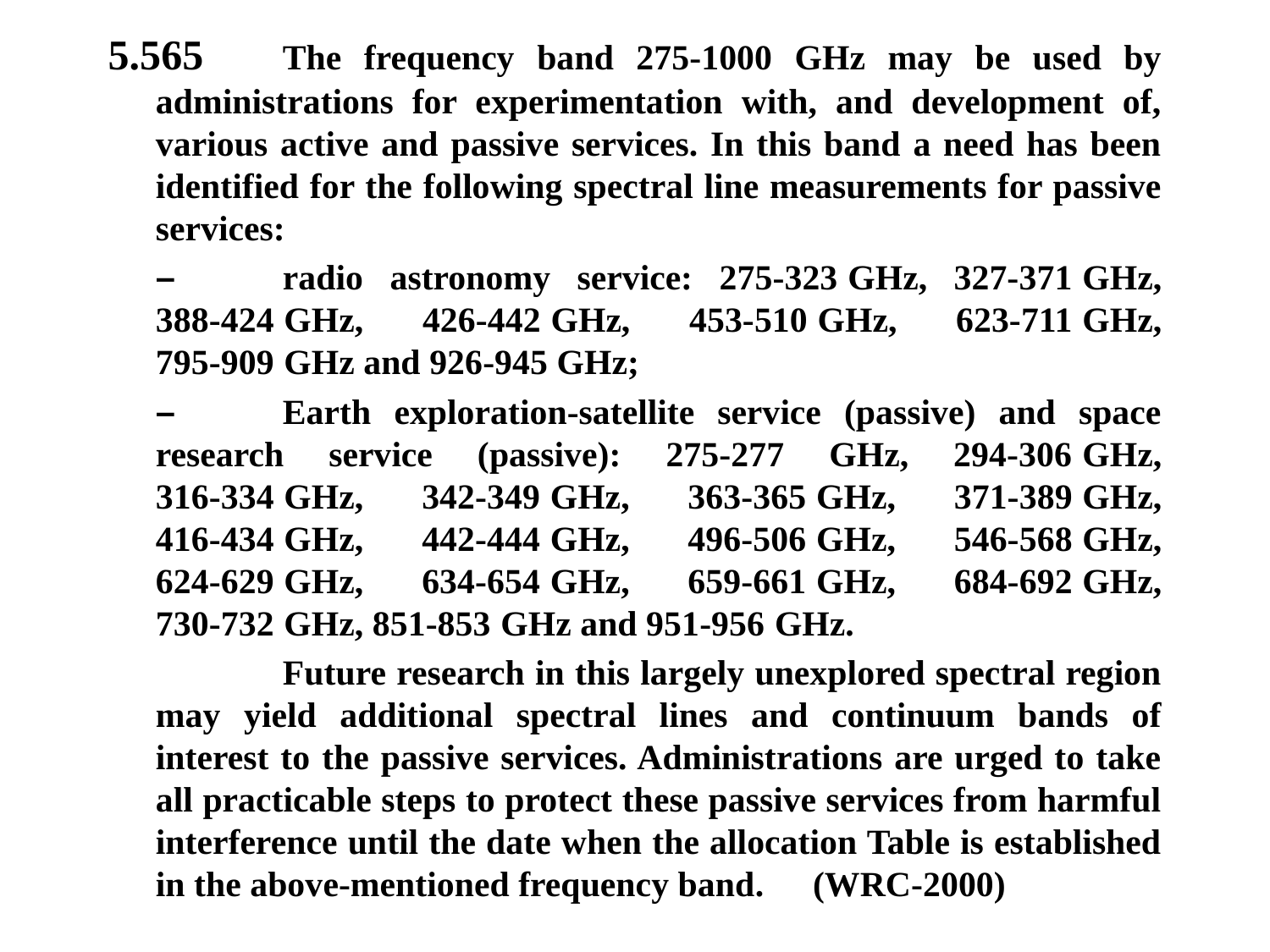

5.565	The frequency band 275-1000 GHz may be used by administrations for experimentation with, and development of, various active and passive services. In this band a need has been identified for the following spectral line measurements for passive services:
	–	radio astronomy service: 275‑323 GHz, 327‑371 GHz, 388‑424 GHz, 426‑442 GHz, 453‑510 GHz, 623‑711 GHz, 795‑909 GHz and 926-945 GHz;
	–	Earth exploration-satellite service (passive) and space research service (passive): 275-277 GHz, 294‑306 GHz, 316‑334 GHz, 342‑349 GHz, 363‑365 GHz, 371‑389 GHz, 416‑434 GHz, 442‑444 GHz, 496‑506 GHz, 546‑568 GHz, 624‑629 GHz, 634‑654 GHz, 659‑661 GHz, 684‑692 GHz, 730‑732 GHz, 851‑853 GHz and 951‑956 GHz.
		Future research in this largely unexplored spectral region may yield additional spectral lines and continuum bands of interest to the passive services. Administrations are urged to take all practicable steps to protect these passive services from harmful interference until the date when the allocation Table is established in the above-mentioned frequency band.     (WRC‑2000)
#
11